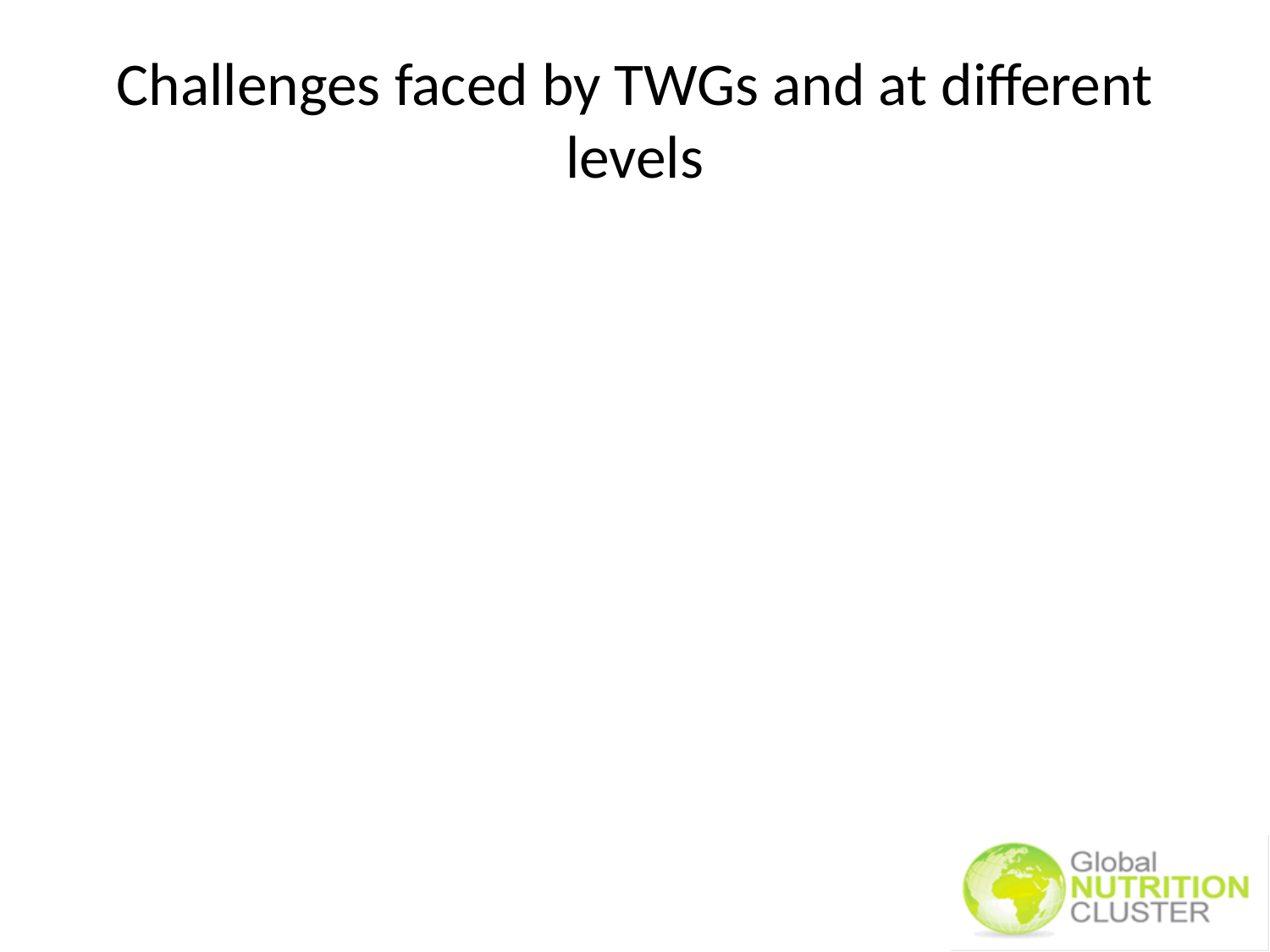

# Challenges faced by TWGs and at different levels